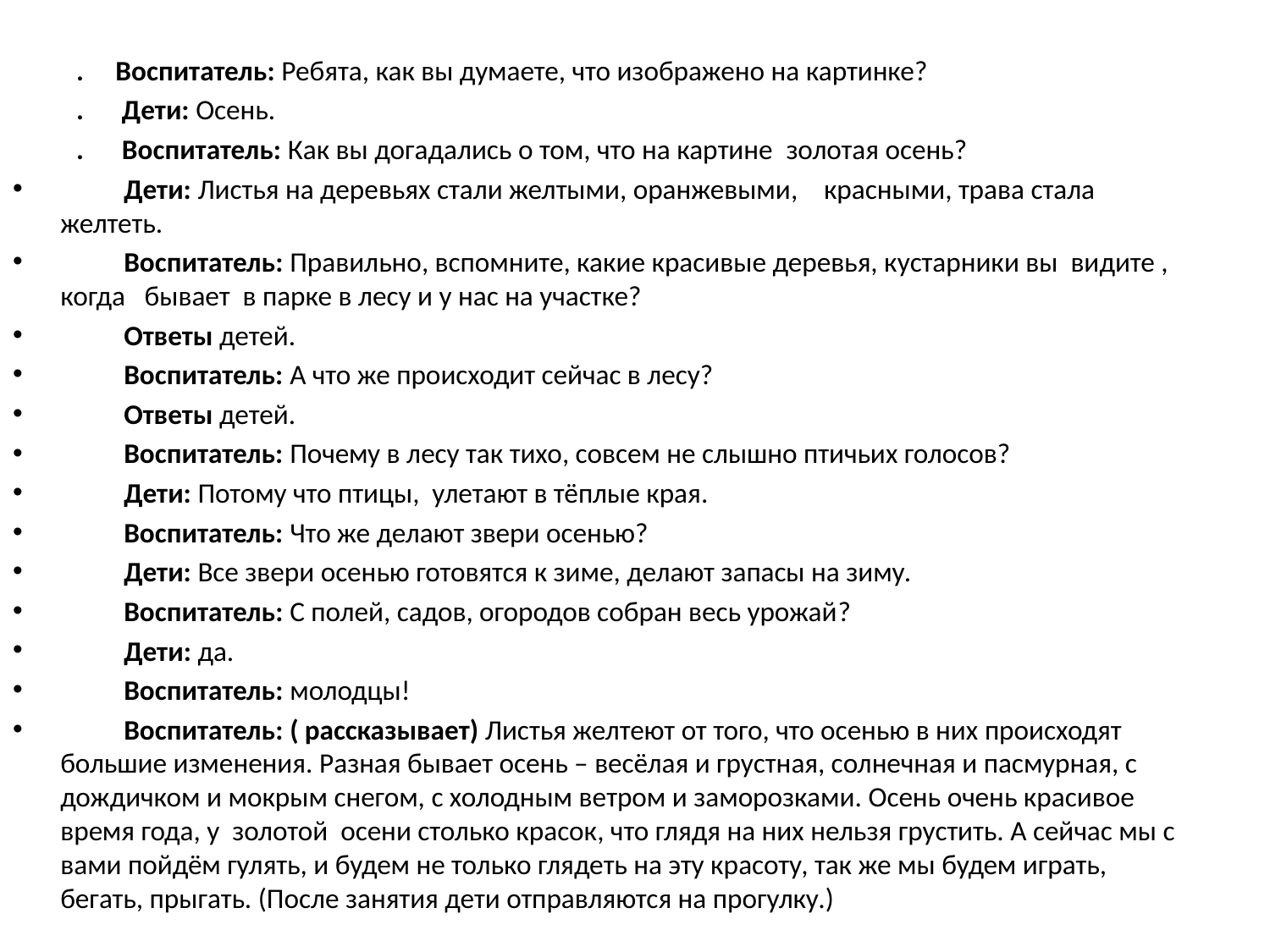

.     Воспитатель: Ребята, как вы думаете, что изображено на картинке?
.      Дети: Осень.
.      Воспитатель: Как вы догадались о том, что на картине  золотая осень?
          Дети: Листья на деревьях стали желтыми, оранжевыми,    красными, трава стала желтеть.
          Воспитатель: Правильно, вспомните, какие красивые деревья, кустарники вы  видите , когда   бывает  в парке в лесу и у нас на участке?
          Ответы детей.
          Воспитатель: А что же происходит сейчас в лесу?
          Ответы детей.
          Воспитатель: Почему в лесу так тихо, совсем не слышно птичьих голосов?
          Дети: Потому что птицы,  улетают в тёплые края.
          Воспитатель: Что же делают звери осенью?
          Дети: Все звери осенью готовятся к зиме, делают запасы на зиму.
          Воспитатель: С полей, садов, огородов собран весь урожай?
          Дети: да.
          Воспитатель: молодцы!
          Воспитатель: ( рассказывает) Листья желтеют от того, что осенью в них происходят большие изменения. Разная бывает осень – весёлая и грустная, солнечная и пасмурная, с дождичком и мокрым снегом, с холодным ветром и заморозками. Осень очень красивое время года, у  золотой  осени столько красок, что глядя на них нельзя грустить. А сейчас мы с вами пойдём гулять, и будем не только глядеть на эту красоту, так же мы будем играть, бегать, прыгать. (После занятия дети отправляются на прогулку.)

#